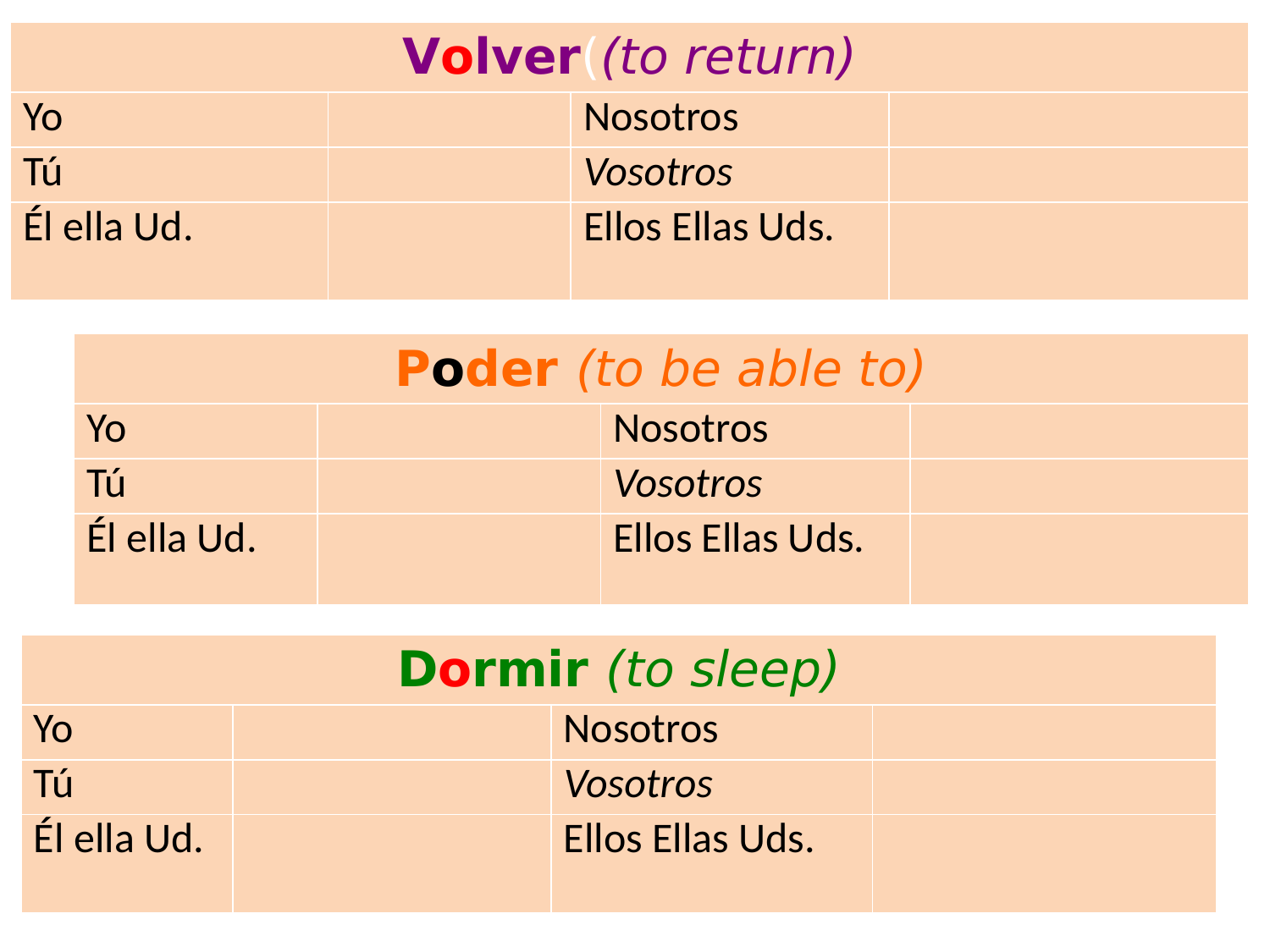

| Volver((to return) |  |  |  |
| --- | --- | --- | --- |
| Yo |  | Nosotros |  |
| Tú |  | Vosotros |  |
| Él ella Ud. |  | Ellos Ellas Uds. |  |
#

| Poder (to be able to) |  |  |  |
| --- | --- | --- | --- |
| Yo |  | Nosotros |  |
| Tú |  | Vosotros |  |
| Él ella Ud. |  | Ellos Ellas Uds. |  |
| Dormir (to sleep) |  |  |  |
| --- | --- | --- | --- |
| Yo |  | Nosotros |  |
| Tú |  | Vosotros |  |
| Él ella Ud. |  | Ellos Ellas Uds. |  |